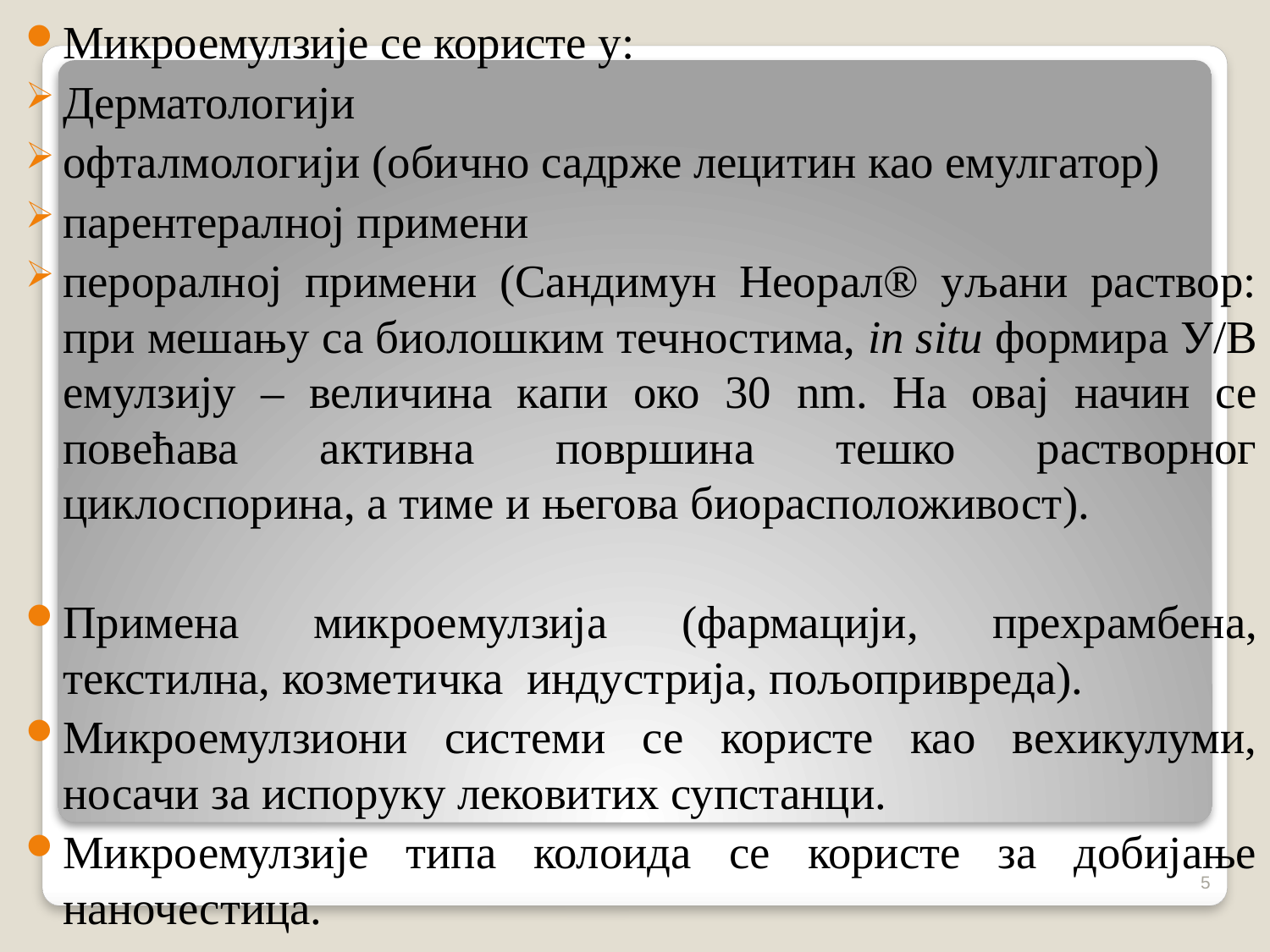

Микроемулзије се користе у:
Дерматологији
офталмологији (обично садрже лецитин као емулгатор)
парентералној примени
пероралној примени (Сандимун Неорал® уљани раствор: при мешању са биолошким течностима, in situ формира У/В емулзију – величина капи око 30 nm. На овај начин се повећава активна површина тешко растворног циклоспорина, а тиме и његова биорасположивост).

Примена микроемулзија (фармацији, прехрамбена, текстилна, козметичка  индустрија, пољопривреда).
Микроемулзиони системи се користе као вехикулуми, носачи за испоруку лековитих супстанци.
Микроемулзије типа колоида се користе за добијање наночестица.
5